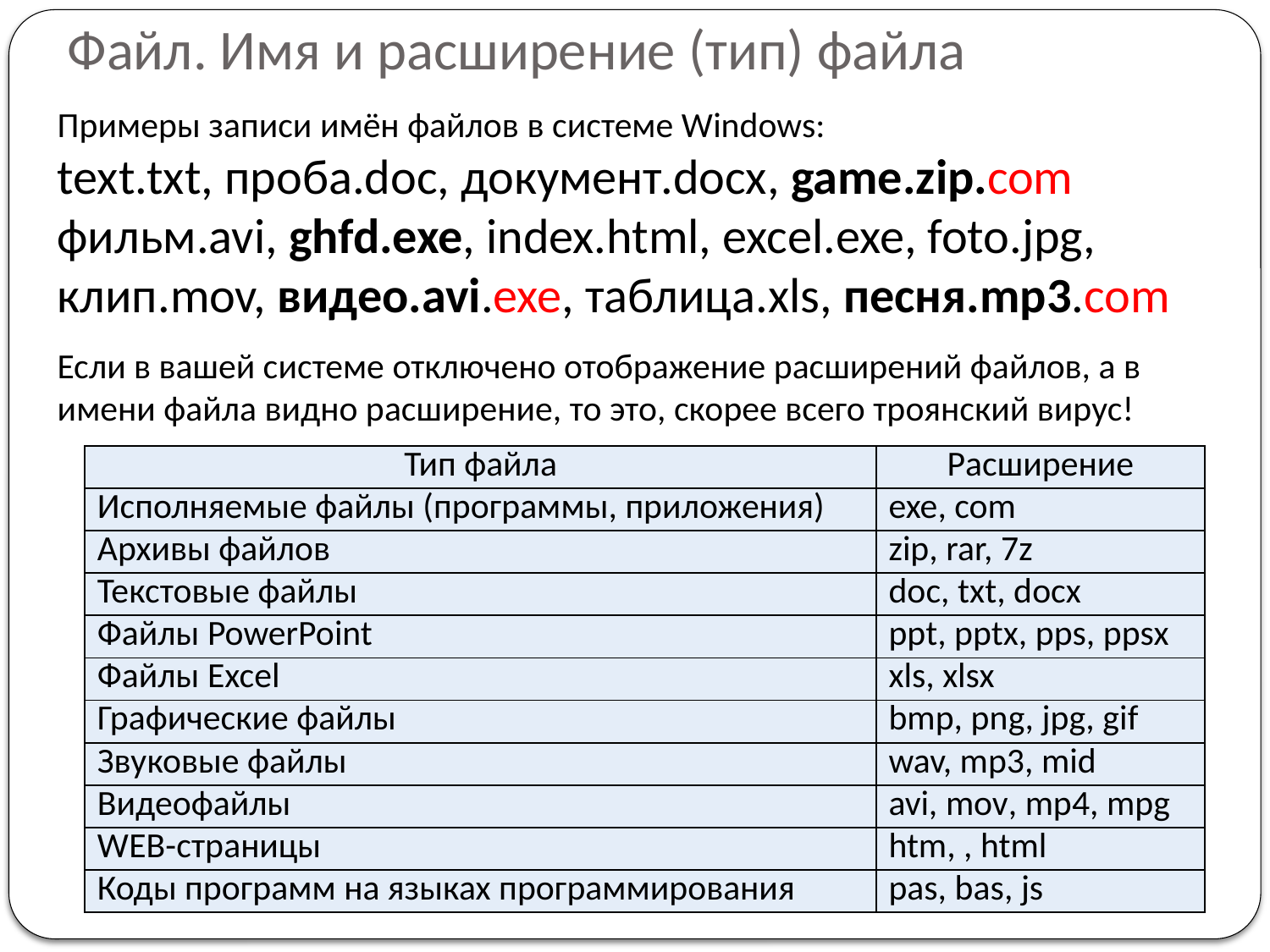

# Файл. Имя и расширение (тип) файла
Примеры записи имён файлов в системе Windows:
text.txt, проба.doc, документ.docx, game.zip.com
фильм.avi, ghfd.exe, index.html, excel.exe, foto.jpg,
клип.mov, видео.avi.exe, таблица.xls, песня.mp3.com

Если в вашей системе отключено отображение расширений файлов, а в имени файла видно расширение, то это, скорее всего троянский вирус!

| Тип файла | Расширение |
| --- | --- |
| Исполняемые файлы (программы, приложения) | exe, com |
| Архивы файлов | zip, rar, 7z |
| Текстовые файлы | doc, txt, docx |
| Файлы PowerPoint | ppt, pptx, pps, ppsx |
| Файлы Excel | xls, xlsx |
| Графические файлы | bmp, png, jpg, gif |
| Звуковые файлы | wav, mp3, mid |
| Видеофайлы | avi, mov, mp4, mpg |
| WEB-страницы | htm, , html |
| Коды программ на языках программирования | pas, bas, js |